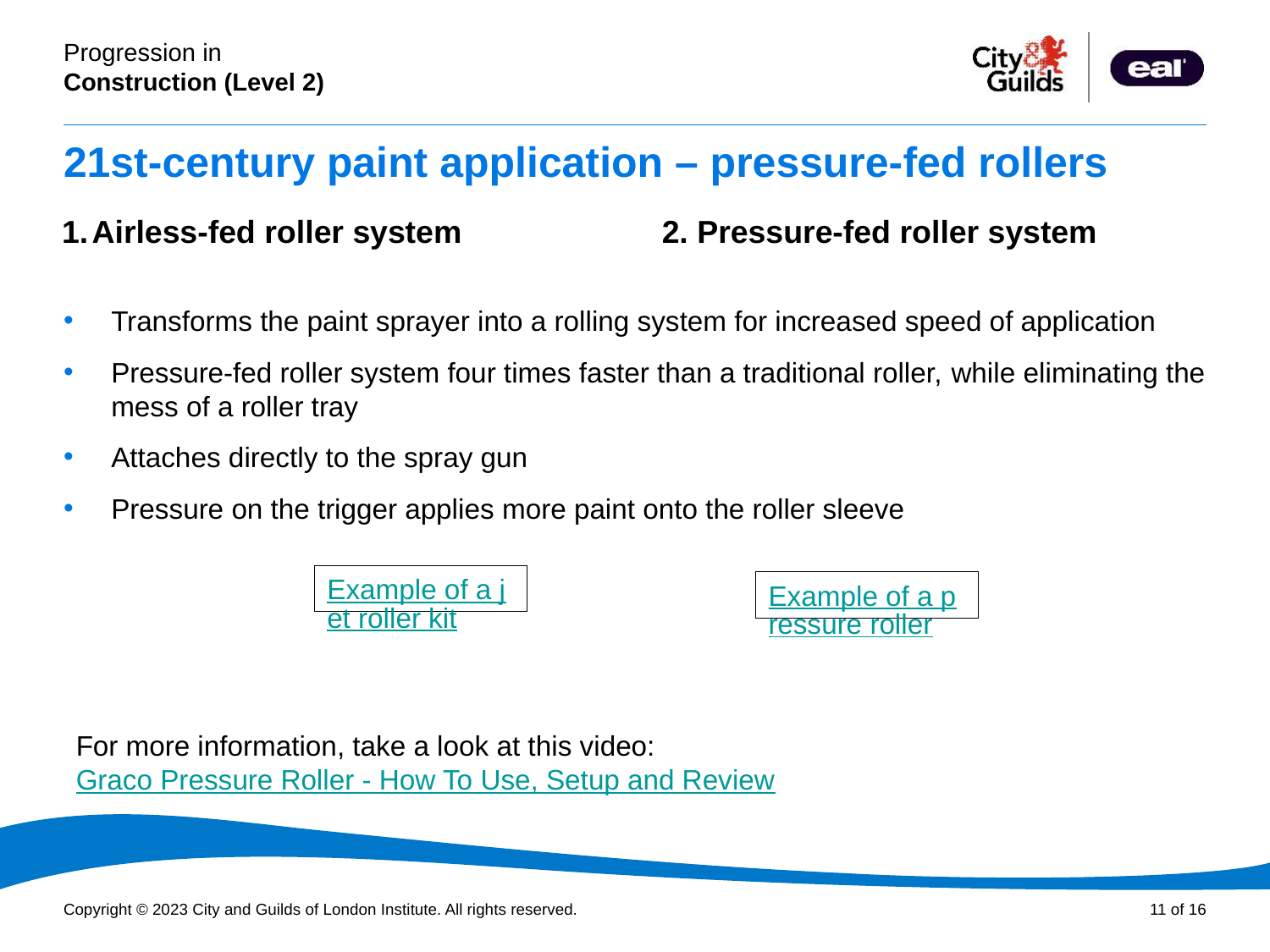

# 21st-century paint application – pressure-fed rollers
Airless-fed roller system 		       2. Pressure-fed roller system
Transforms the paint sprayer into a rolling system for increased speed of application
Pressure-fed roller system four times faster than a traditional roller, while eliminating the mess of a roller tray
Attaches directly to the spray gun
Pressure on the trigger applies more paint onto the roller sleeve
Example of a jet roller kit
Example of a pressure roller
For more information, take a look at this video: Graco Pressure Roller - How To Use, Setup and Review